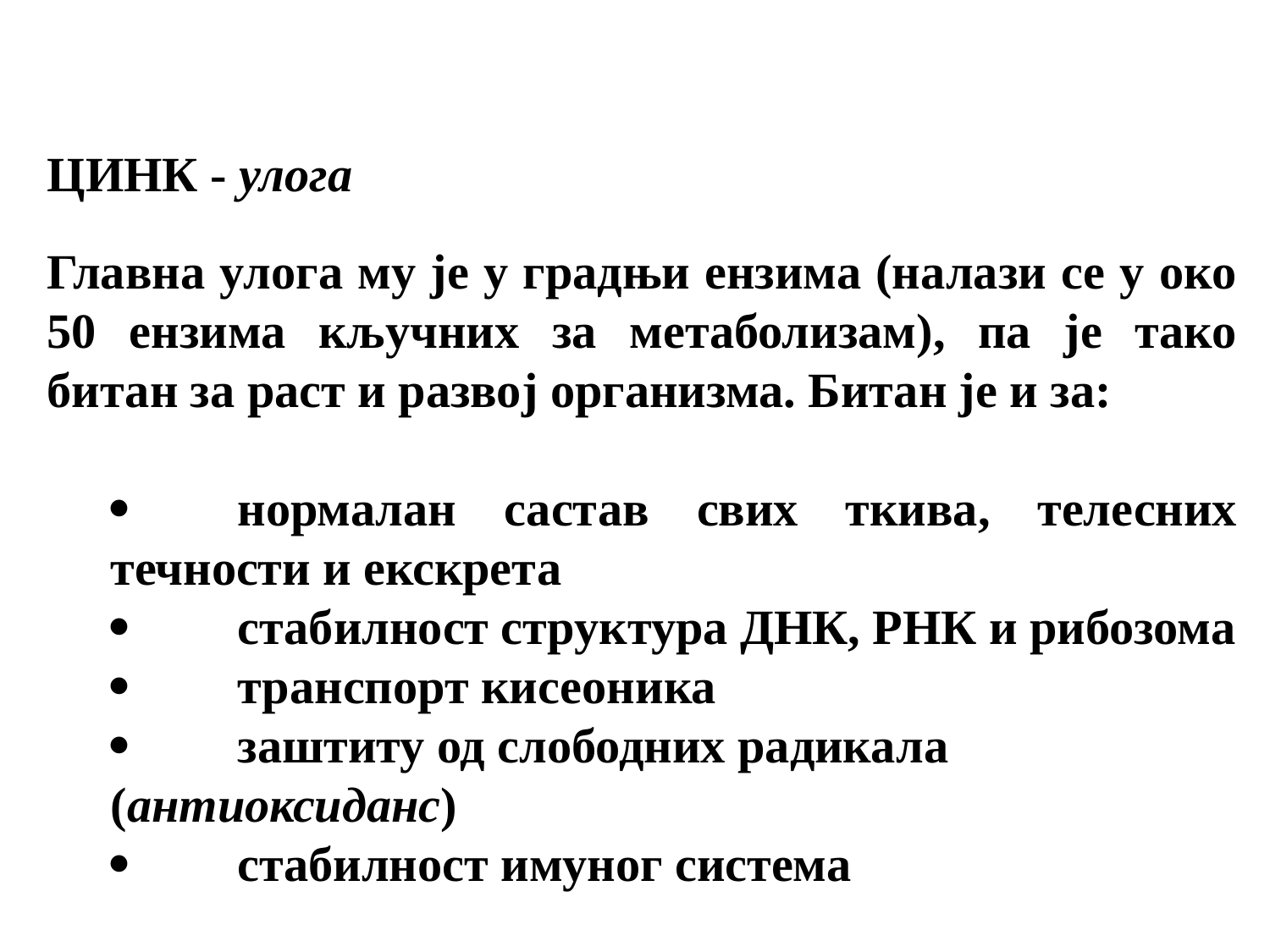

ЦИНК - улога

Главна улога му је у градњи ензима (налази се у око 50 ензима кључних за метаболизам), па је тако битан за раст и развој организма. Битан је и за:

•	нормалан састав свих ткива, телесних течности и екскрета
•	стабилност структура ДНК, РНК и рибозома
•	транспорт кисеоника
•	заштиту од слободних радикала (антиоксиданс)
•	стабилност имуног система